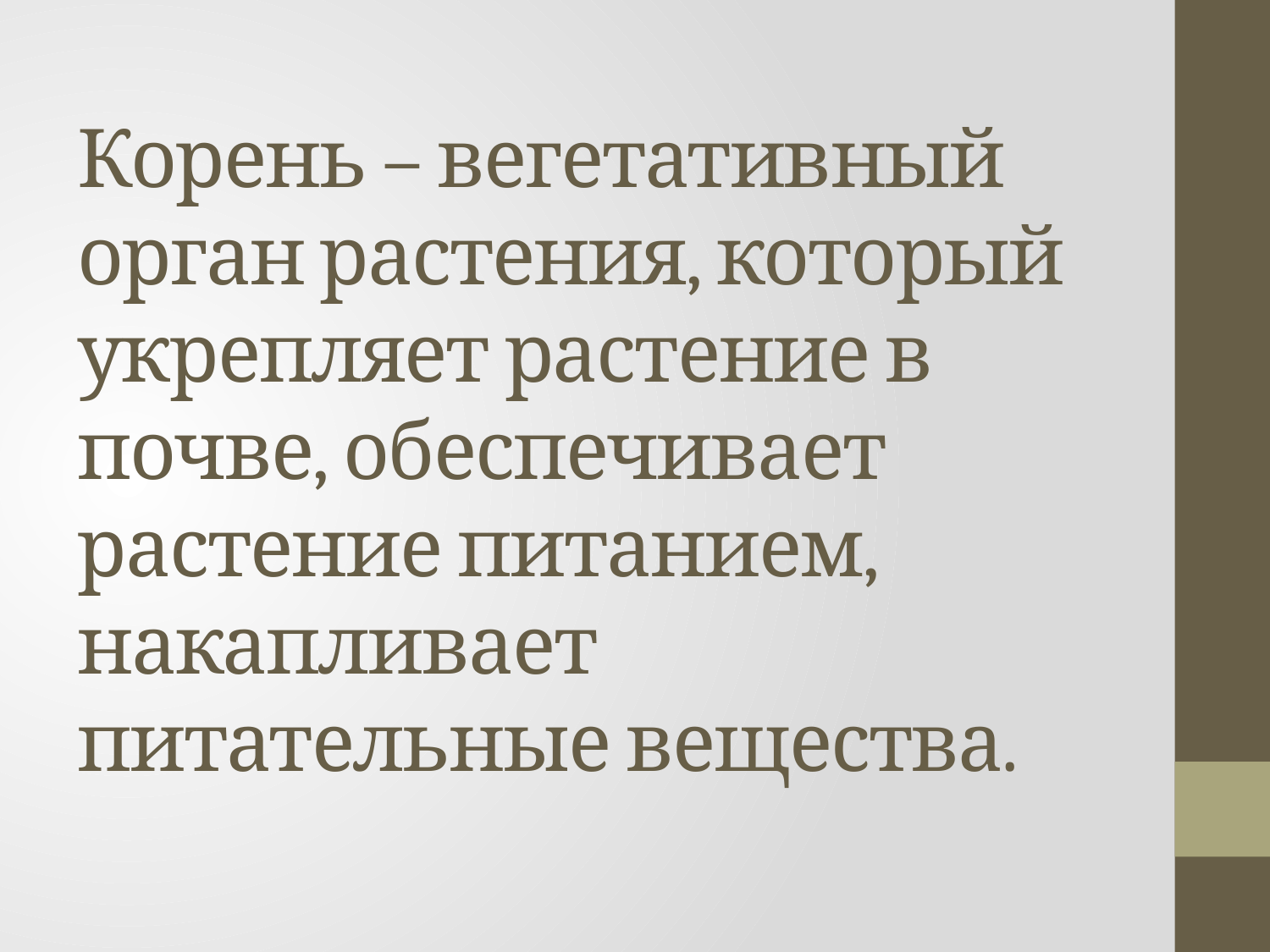

# Корень – вегетативный орган растения, который укрепляет растение в почве, обеспечивает растение питанием, накапливает питательные вещества.